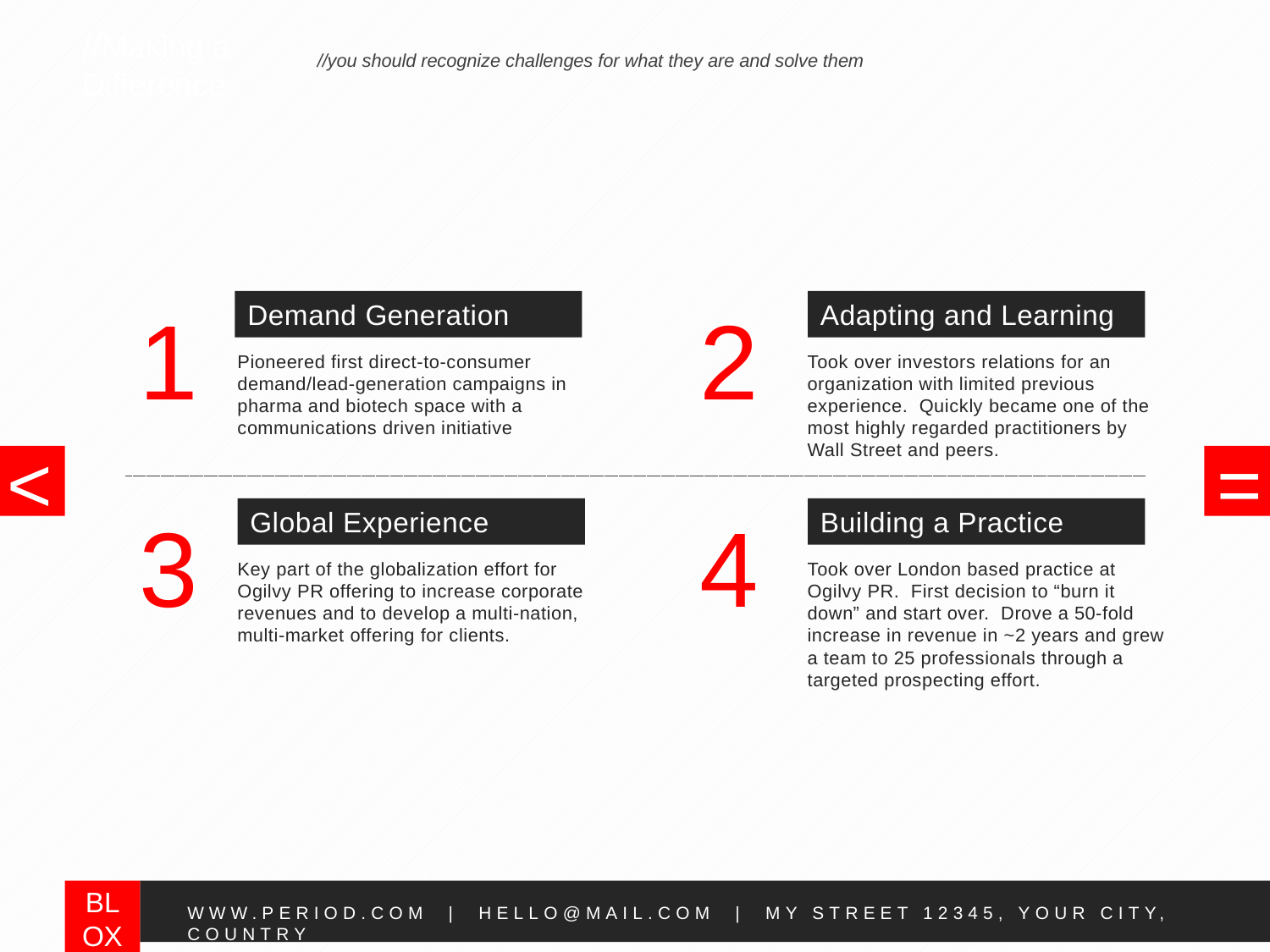

//Making a Difference
//you should recognize challenges for what they are and solve them
Demand Generation
Adapting and Learning
1
2
Pioneered first direct-to-consumer demand/lead-generation campaigns in pharma and biotech space with a communications driven initiative
Took over investors relations for an organization with limited previous experience.  Quickly became one of the most highly regarded practitioners by Wall Street and peers.
<
=
Global Experience
Building a Practice
3
4
Key part of the globalization effort for Ogilvy PR offering to increase corporate revenues and to develop a multi-nation, multi-market offering for clients.
Took over London based practice at Ogilvy PR.  First decision to “burn it down” and start over.  Drove a 50-fold increase in revenue in ~2 years and grew a team to 25 professionals through a targeted prospecting effort.
BLOX

WWW.PERIOD.COM  |  HELLO@MAIL.COM  |  MY STREET 12345, YOUR CITY, COUNTRY